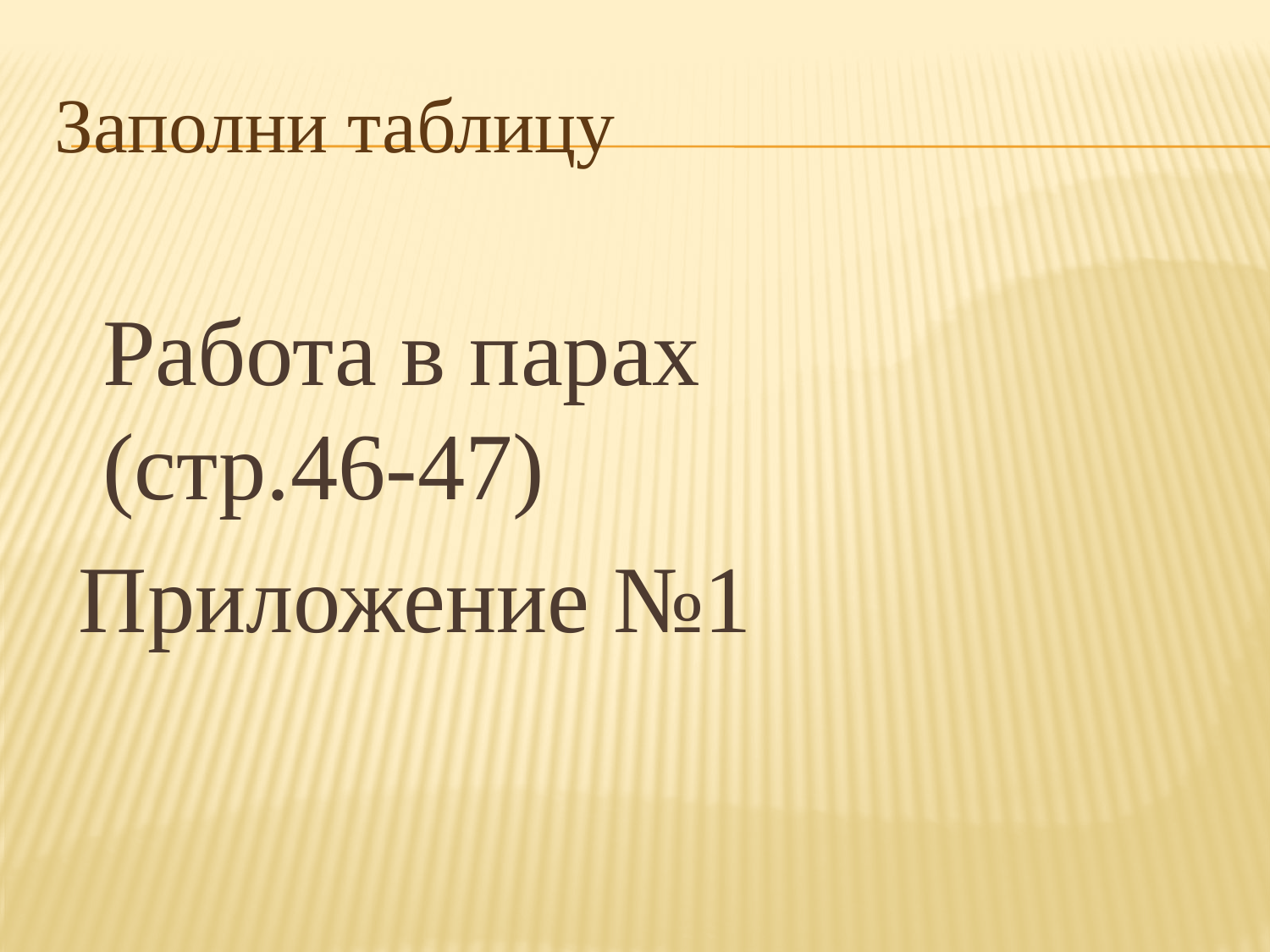

# Заполни таблицу
Работа в парах
(стр.46-47)
 Приложение №1